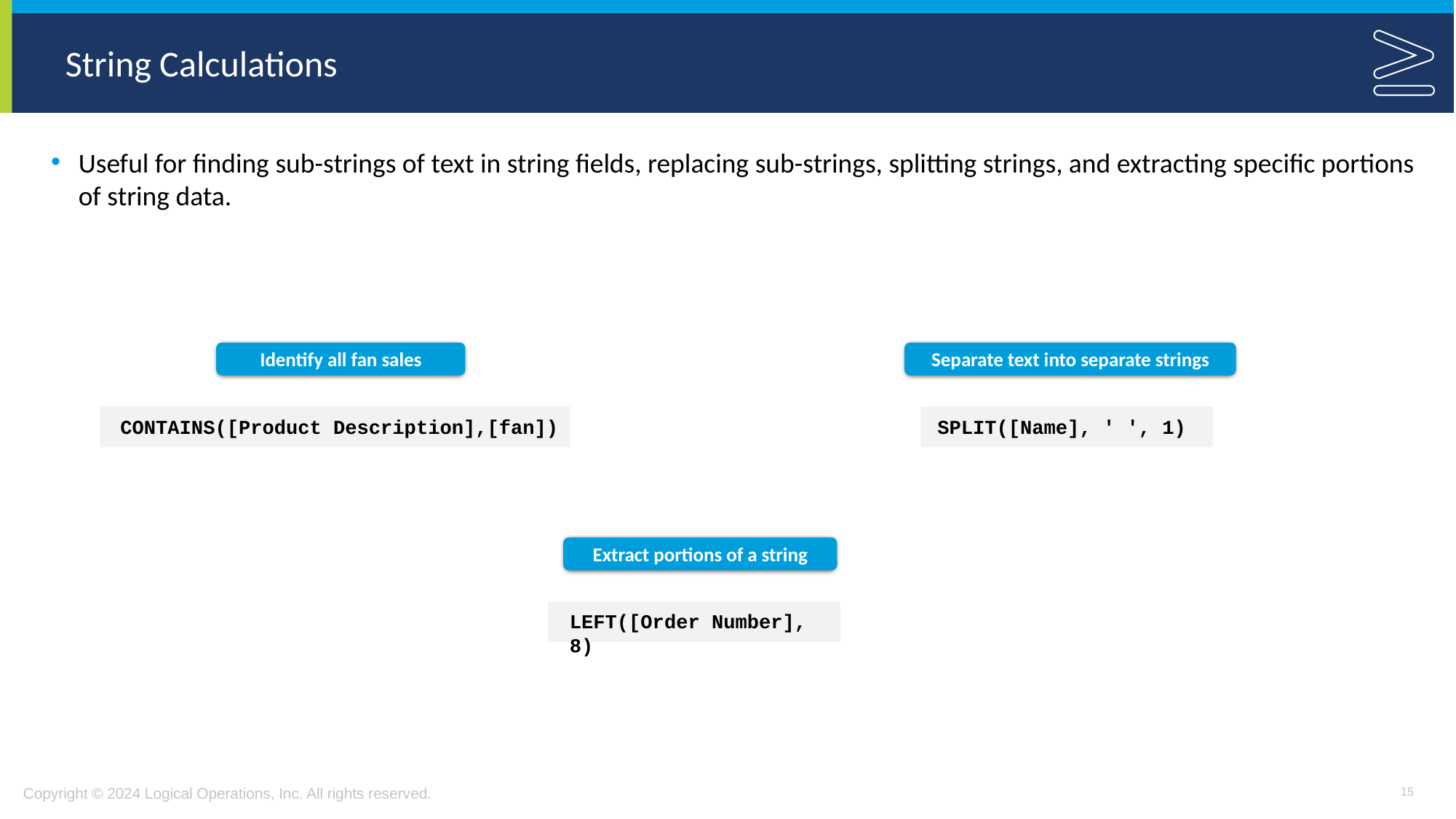

# String Calculations
Useful for finding sub-strings of text in string fields, replacing sub-strings, splitting strings, and extracting specific portions of string data.
Identify all fan sales

CONTAINS([Product Description],[fan])
Separate text into separate strings

SPLIT([Name], ' ', 1)
Extract portions of a string

LEFT([Order Number], 8)
15